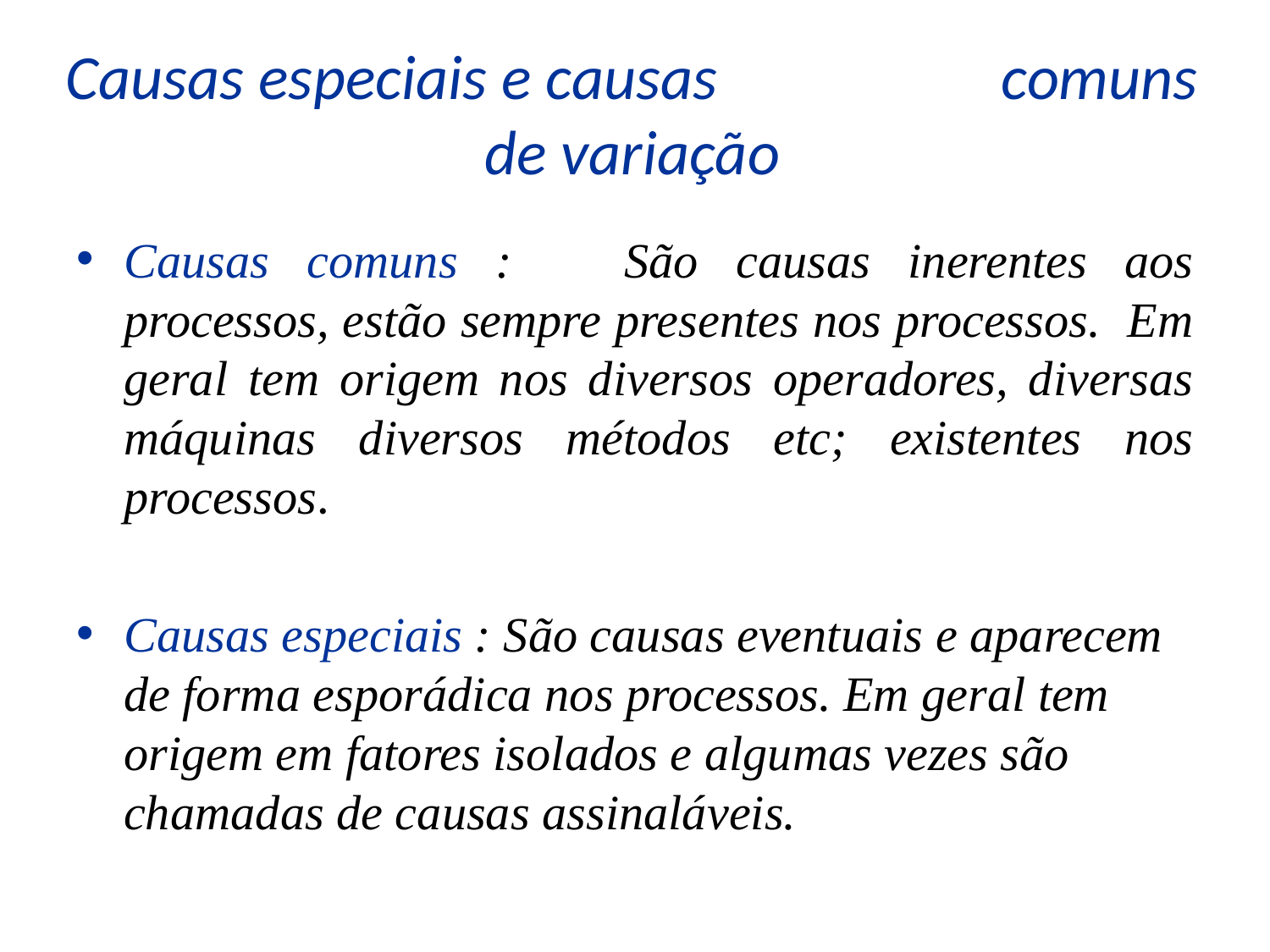

# Causas especiais e causas                    comuns de variação
Causas comuns :   São causas inerentes aos processos, estão sempre presentes nos processos.  Em geral tem origem nos diversos operadores, diversas máquinas diversos métodos etc; existentes nos processos.

Causas especiais : São causas eventuais e aparecem de forma esporádica nos processos. Em geral tem origem em fatores isolados e algumas vezes são chamadas de causas assinaláveis.